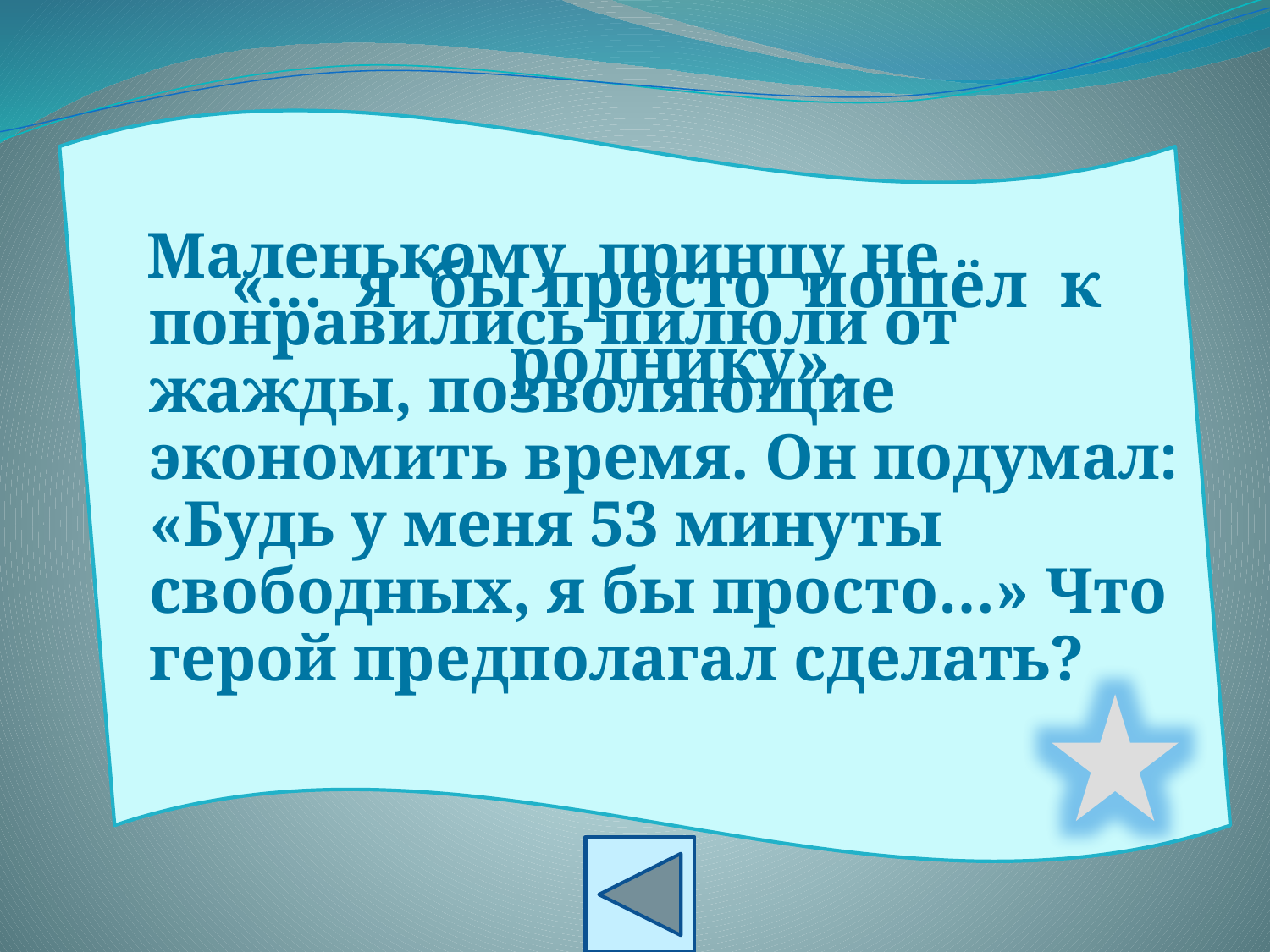

Маленькому  принцу не понравились пилюли от жажды, позволяющие экономить время. Он подумал: «Будь у меня 53 минуты свободных, я бы просто…» Что герой предполагал сделать?

 «…  я  бы просто  пошёл  к роднику».